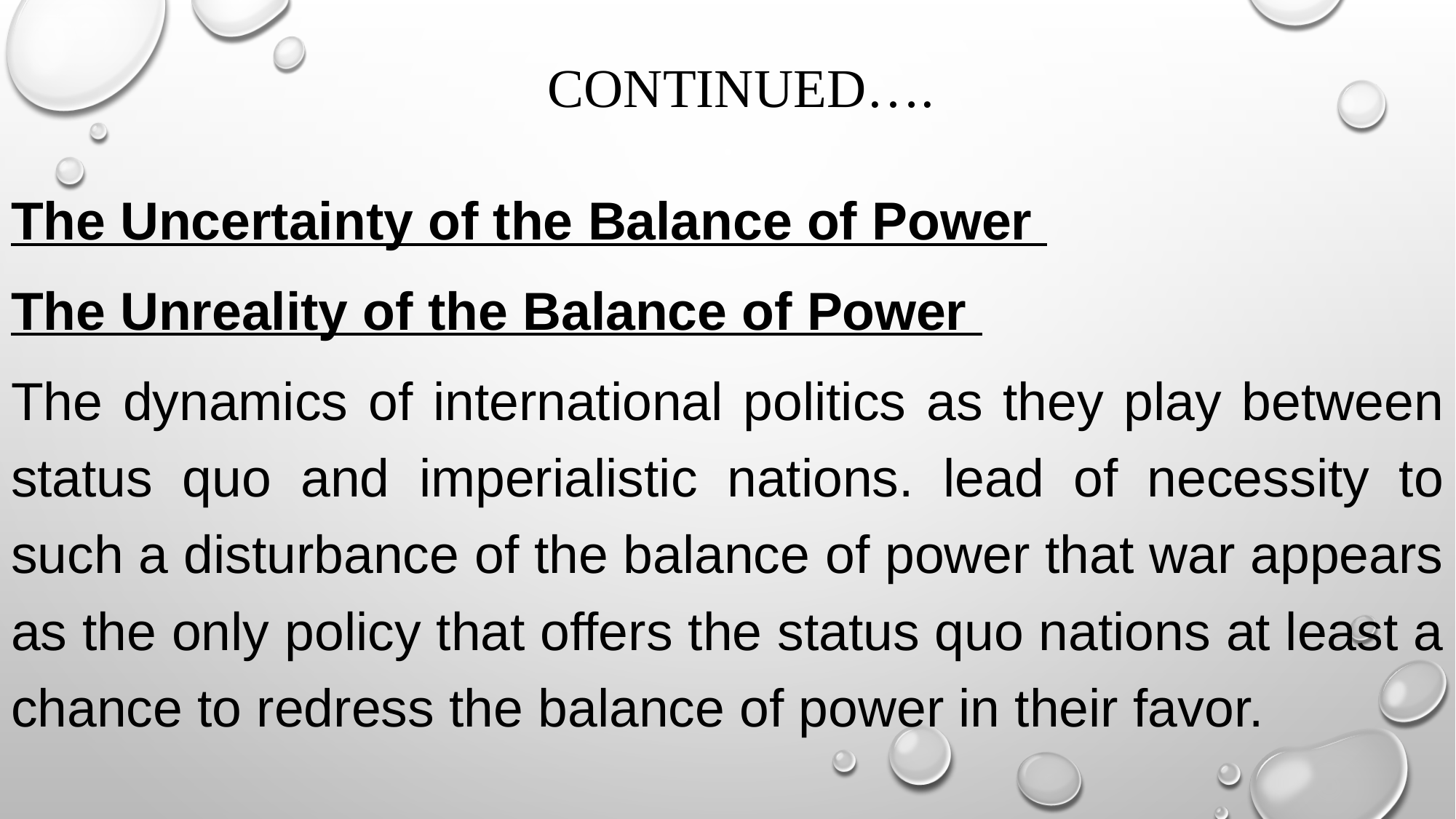

# continued….
The Uncertainty of the Balance of Power
The Unreality of the Balance of Power
The dynamics of international politics as they play between status quo and imperialistic nations. lead of necessity to such a disturbance of the balance of power that war appears as the only policy that offers the status quo nations at least a chance to redress the balance of power in their favor.